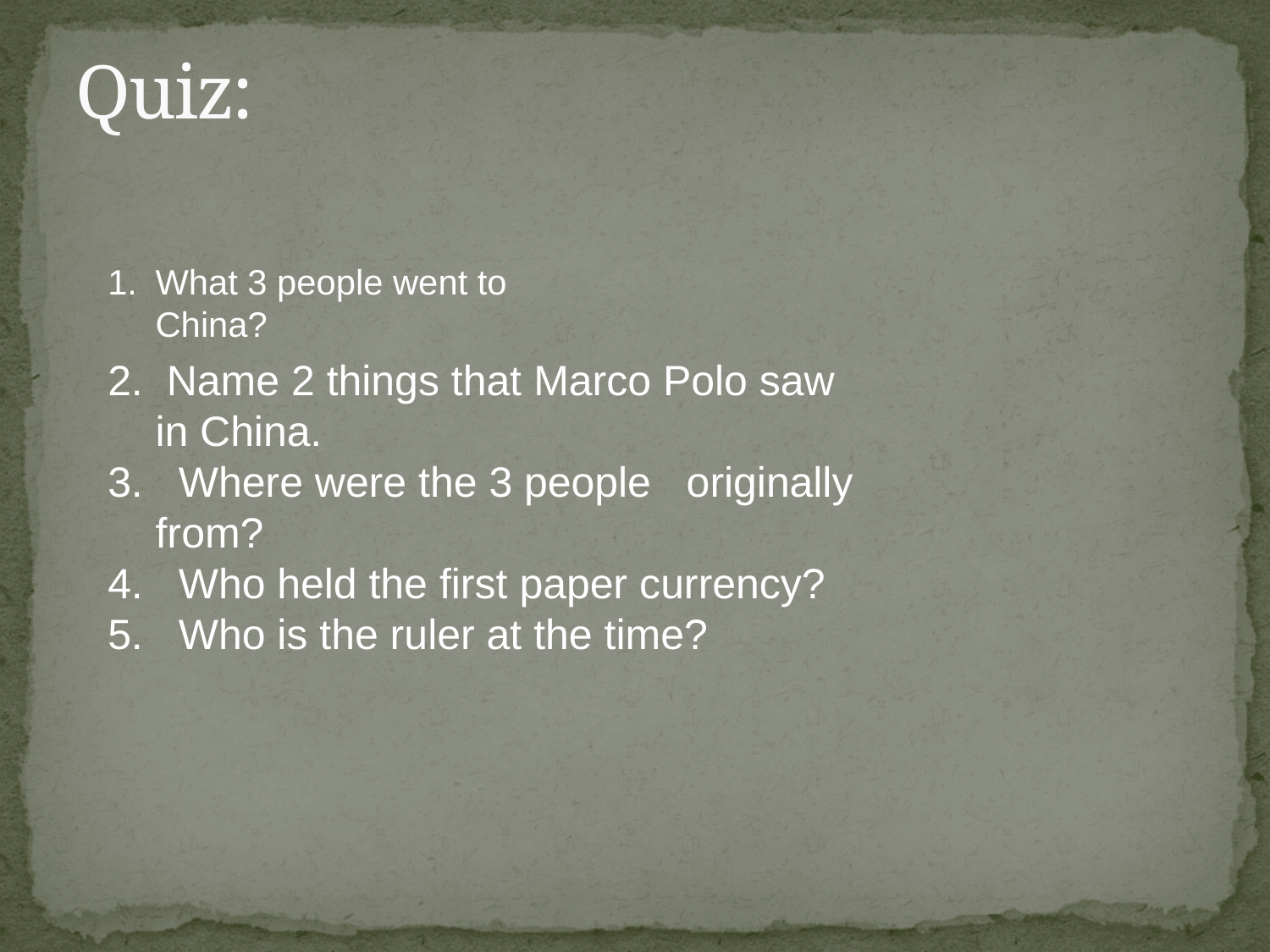

# Quiz:
What 3 people went to China?

2.  Name 2 things that Marco Polo saw in China.
3.   Where were the 3 people   originally from?
4.   Who held the first paper currency?
5.   Who is the ruler at the time?